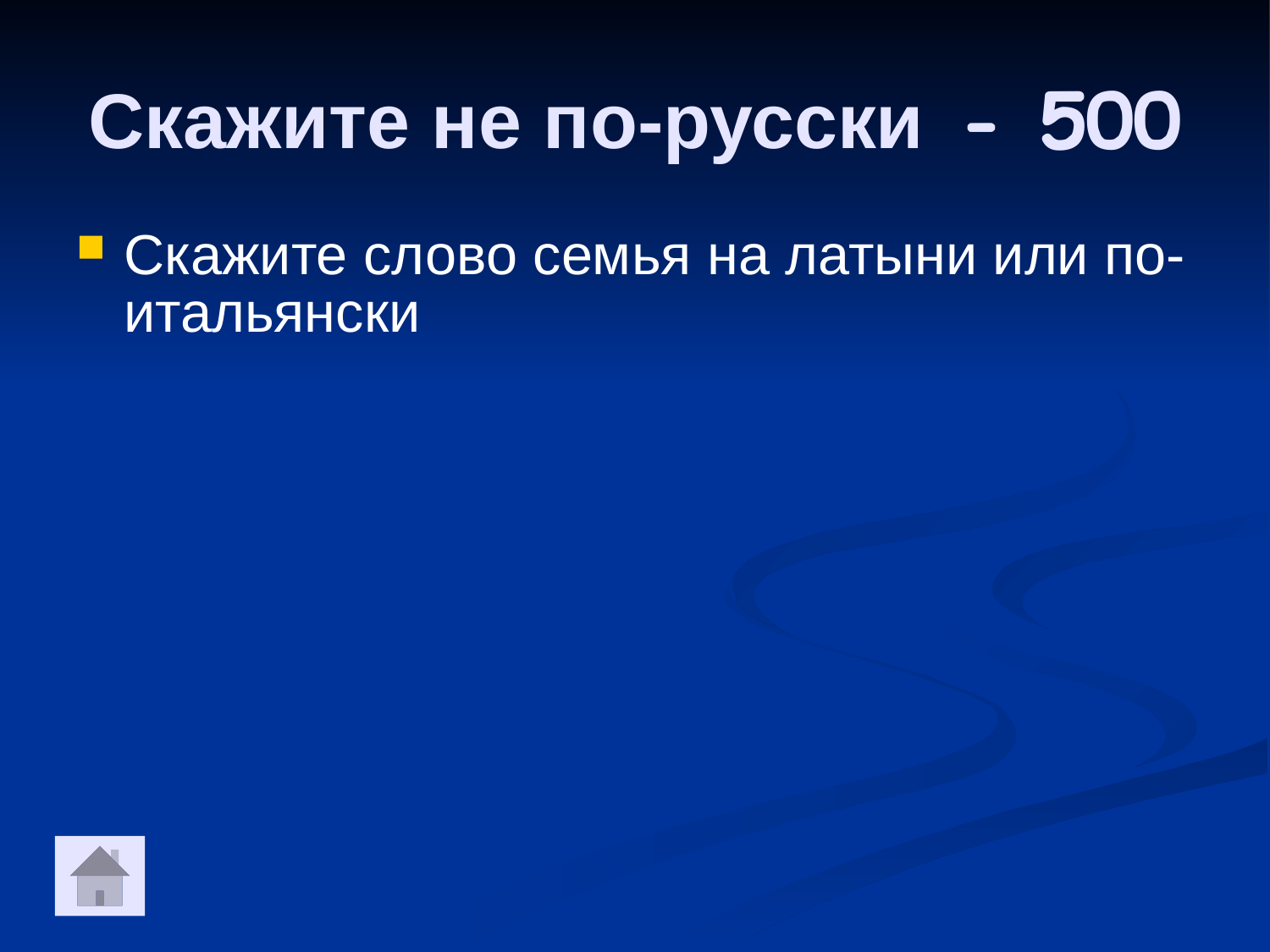

Скажите не по-русски - 500
Скажите слово семья на латыни или по-итальянски